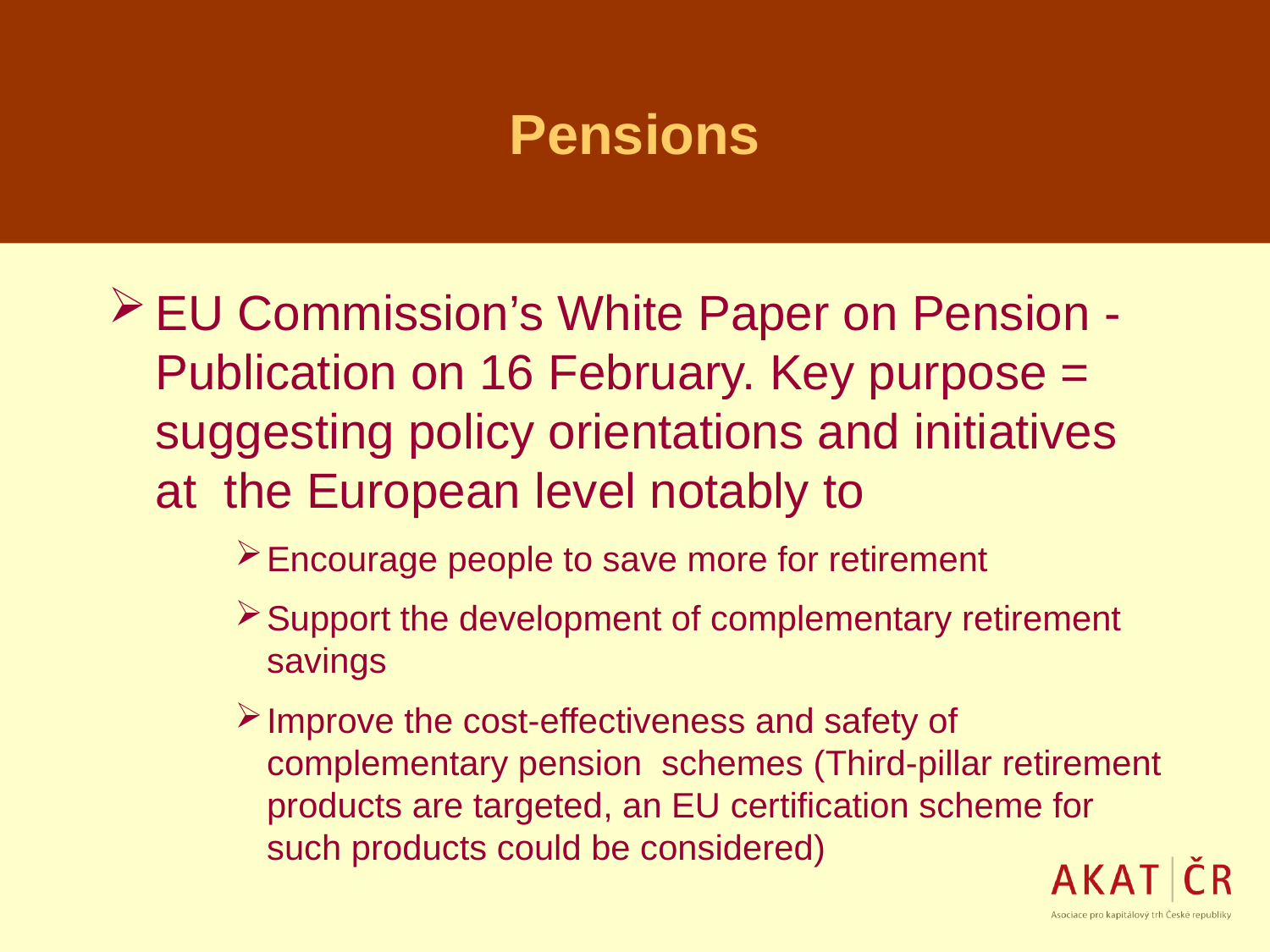

# Pensions
EU Commission’s White Paper on Pension - Publication on 16 February. Key purpose = suggesting policy orientations and initiatives at  the European level notably to
Encourage people to save more for retirement
Support the development of complementary retirement savings
Improve the cost-effectiveness and safety of complementary pension  schemes (Third-pillar retirement products are targeted, an EU certification scheme for such products could be considered)